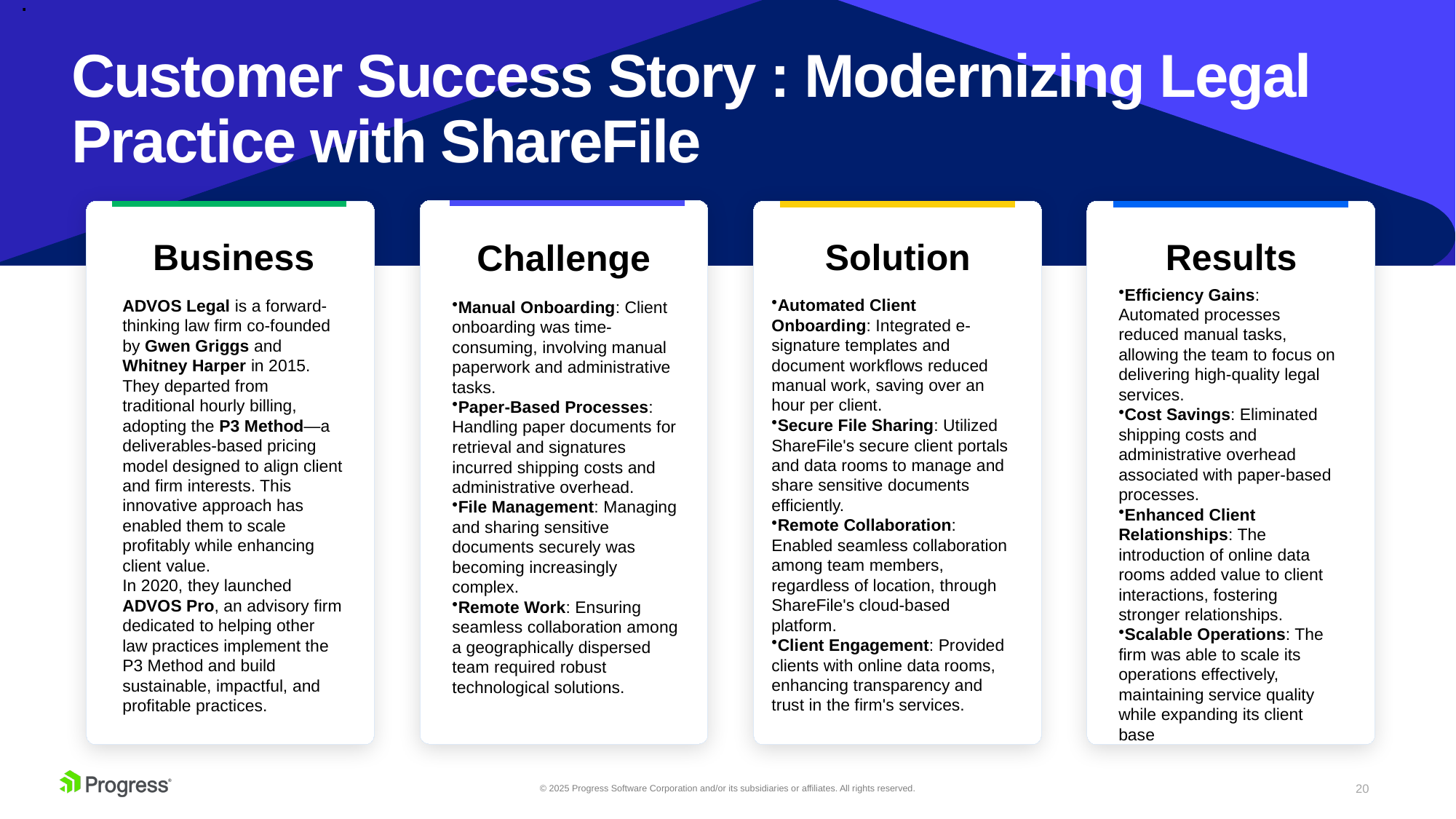

.
# Customer Success Story : Modernizing Legal Practice with ShareFile

Challenge
ÇÇ
Business

Solution

Results
Efficiency Gains: Automated processes reduced manual tasks, allowing the team to focus on delivering high-quality legal services.
Cost Savings: Eliminated shipping costs and administrative overhead associated with paper-based processes.
Enhanced Client Relationships: The introduction of online data rooms added value to client interactions, fostering stronger relationships.
Scalable Operations: The firm was able to scale its operations effectively, maintaining service quality while expanding its client base
Automated Client Onboarding: Integrated e-signature templates and document workflows reduced manual work, saving over an hour per client.
Secure File Sharing: Utilized ShareFile's secure client portals and data rooms to manage and share sensitive documents efficiently.
Remote Collaboration: Enabled seamless collaboration among team members, regardless of location, through ShareFile's cloud-based platform.
Client Engagement: Provided clients with online data rooms, enhancing transparency and trust in the firm's services.
ADVOS Legal is a forward-thinking law firm co-founded by Gwen Griggs and Whitney Harper in 2015. They departed from traditional hourly billing, adopting the P3 Method—a deliverables-based pricing model designed to align client and firm interests. This innovative approach has enabled them to scale profitably while enhancing client value.
In 2020, they launched ADVOS Pro, an advisory firm dedicated to helping other law practices implement the P3 Method and build sustainable, impactful, and profitable practices.
Manual Onboarding: Client onboarding was time-consuming, involving manual paperwork and administrative tasks.
Paper-Based Processes: Handling paper documents for retrieval and signatures incurred shipping costs and administrative overhead.
File Management: Managing and sharing sensitive documents securely was becoming increasingly complex.
Remote Work: Ensuring seamless collaboration among a geographically dispersed team required robust technological solutions.